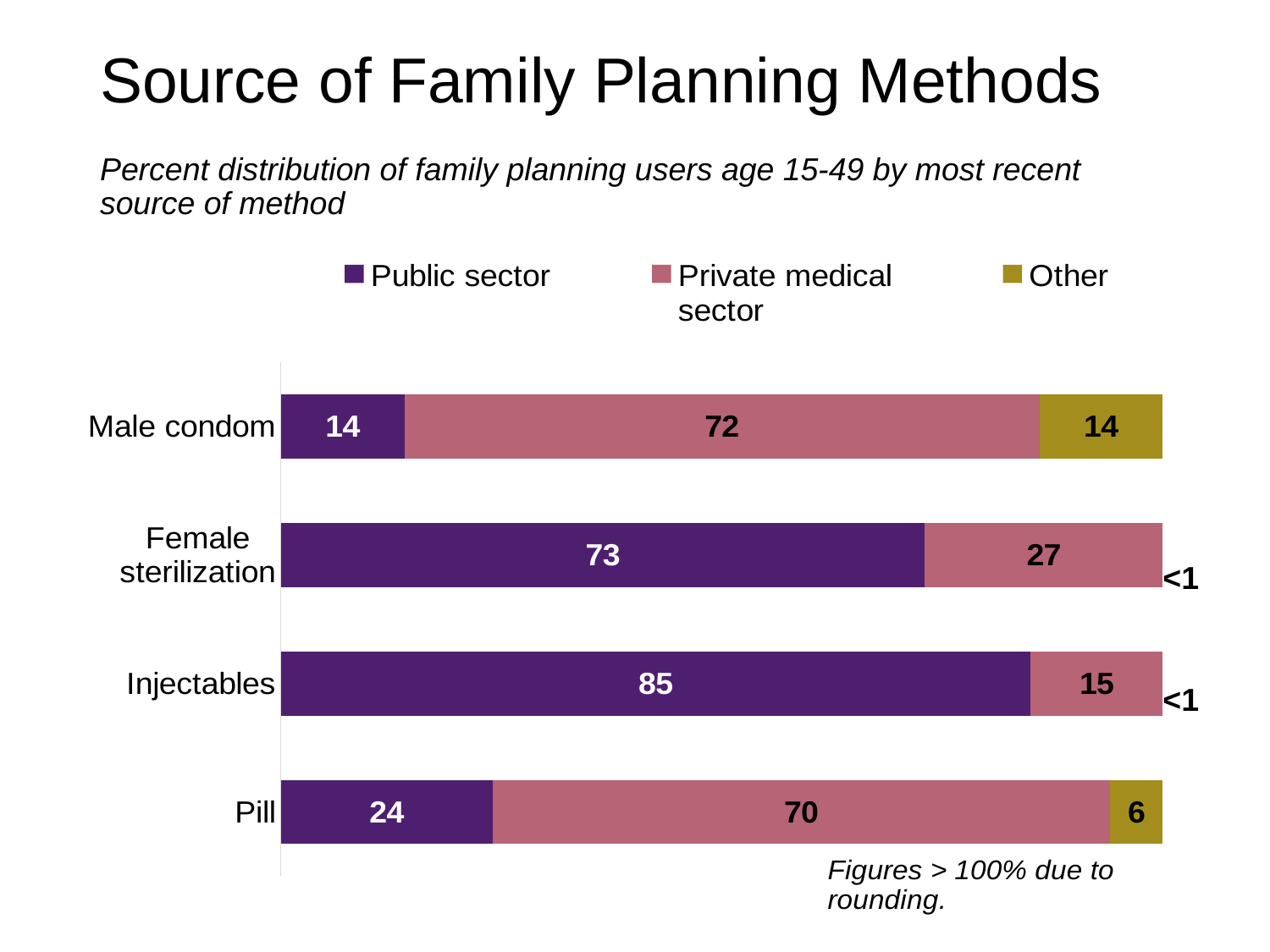

# Source of Family Planning Methods
Percent distribution of family planning users age 15-49 by most recent source of method

### Chart

| Category | Public sector | Private medical
sector | Other |
|---|---|---|---|
| Pill | 24.0 | 70.0 | 6.0 |
| Injectables | 85.0 | 15.0 | 0.0 |
| Female sterilization | 73.0 | 27.0 | 0.0 |
| Male condom | 14.0 | 72.0 | 14.0 |
<1
<1